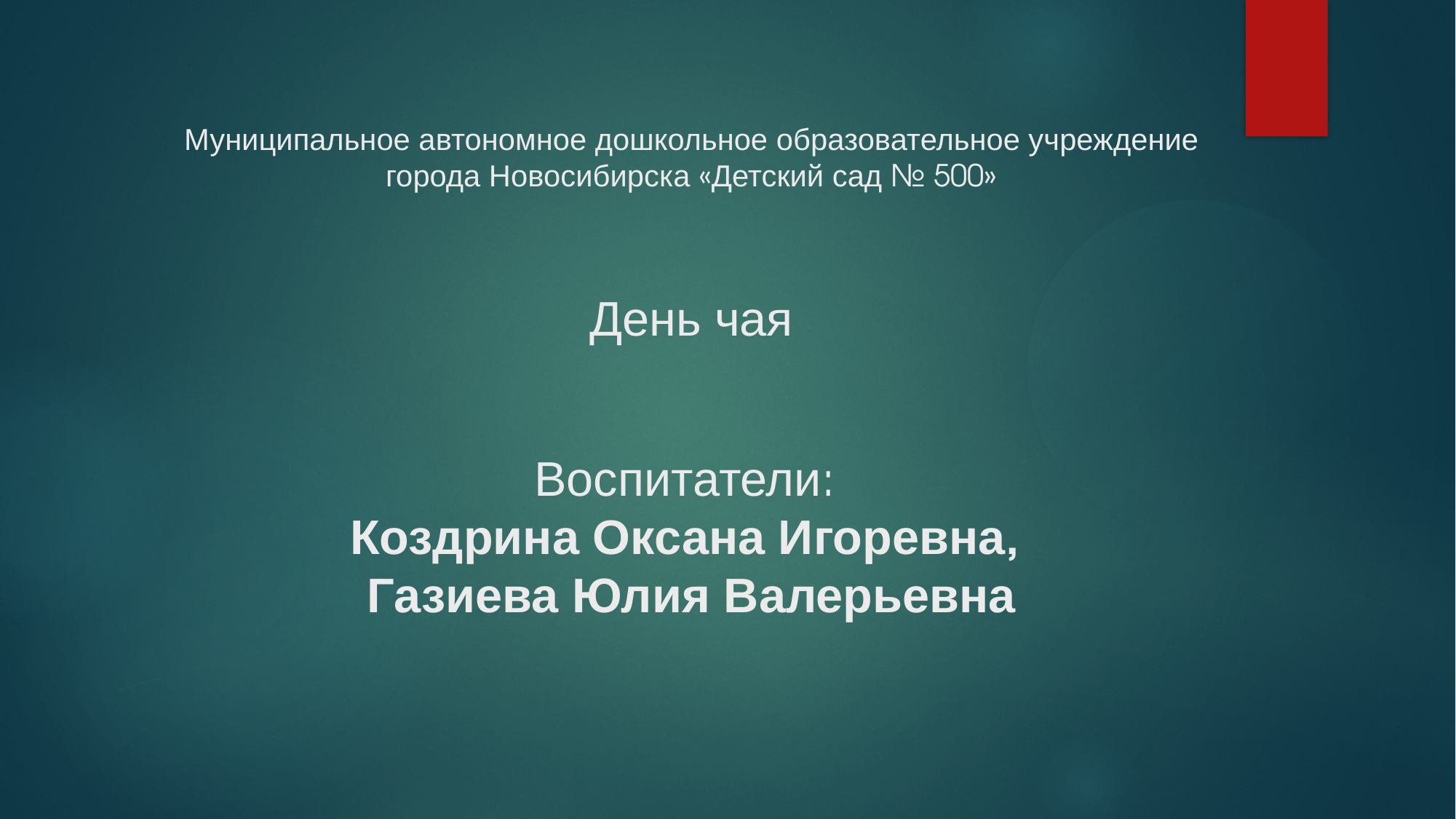

# Муниципальное автономное дошкольное образовательное учреждение города Новосибирска «Детский сад № 500» День чая Воспитатели: Коздрина Оксана Игоревна, Газиева Юлия Валерьевна